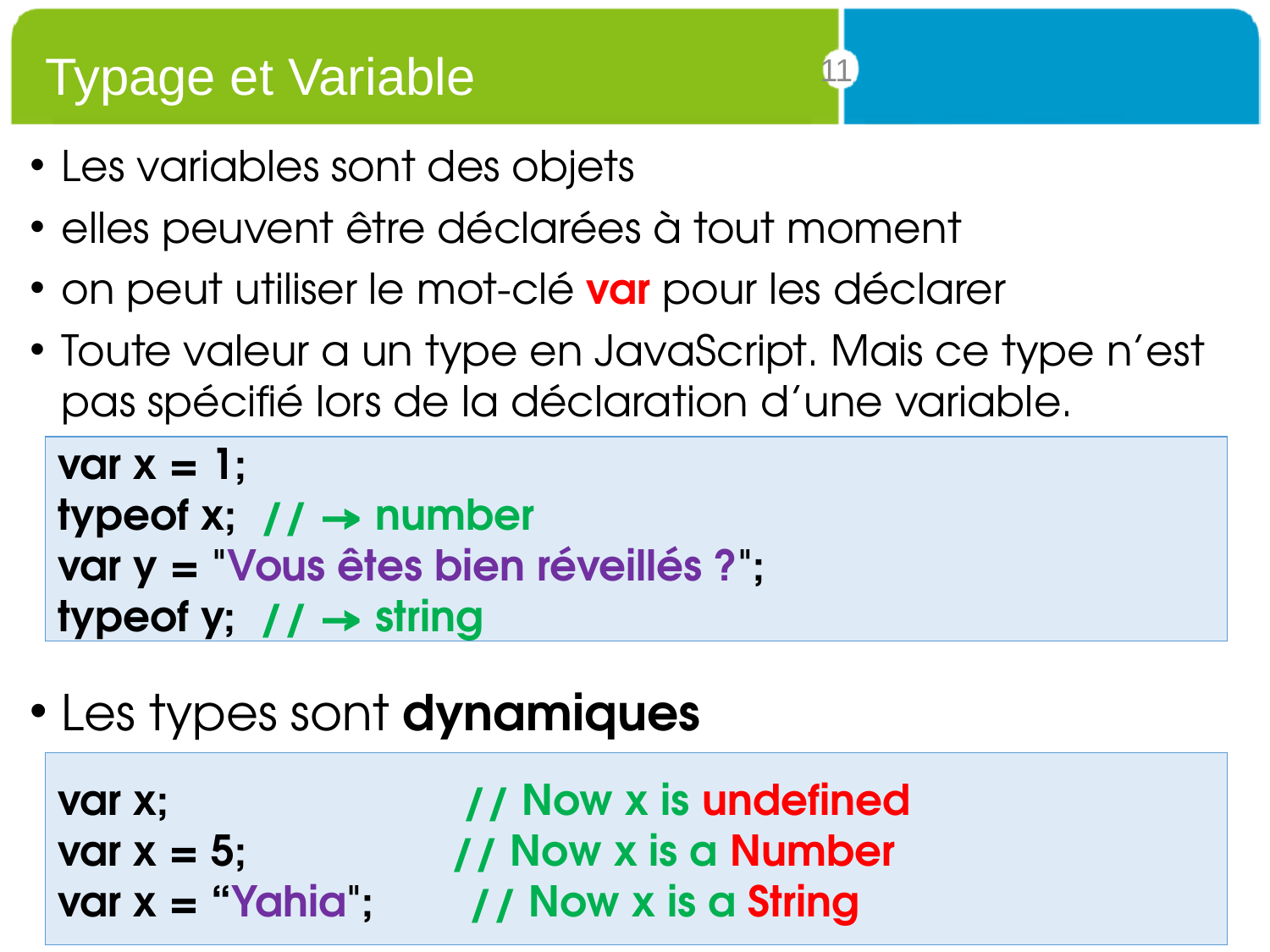

# Typage et Variable
11
Les variables sont des objets
elles peuvent être déclarées à tout moment
on peut utiliser le mot-clé var pour les déclarer
Toute valeur a un type en JavaScript. Mais ce type n’est pas spécifié lors de la déclaration d’une variable.

Les types sont dynamiques

var x = 1;
typeof x;  // → number
var y = "Vous êtes bien réveillés ?";
typeof y;  // → string
var x;             	  // Now x is undefined
var x = 5;           	 // Now x is a Number
var x = “Yahia";        // Now x is a String